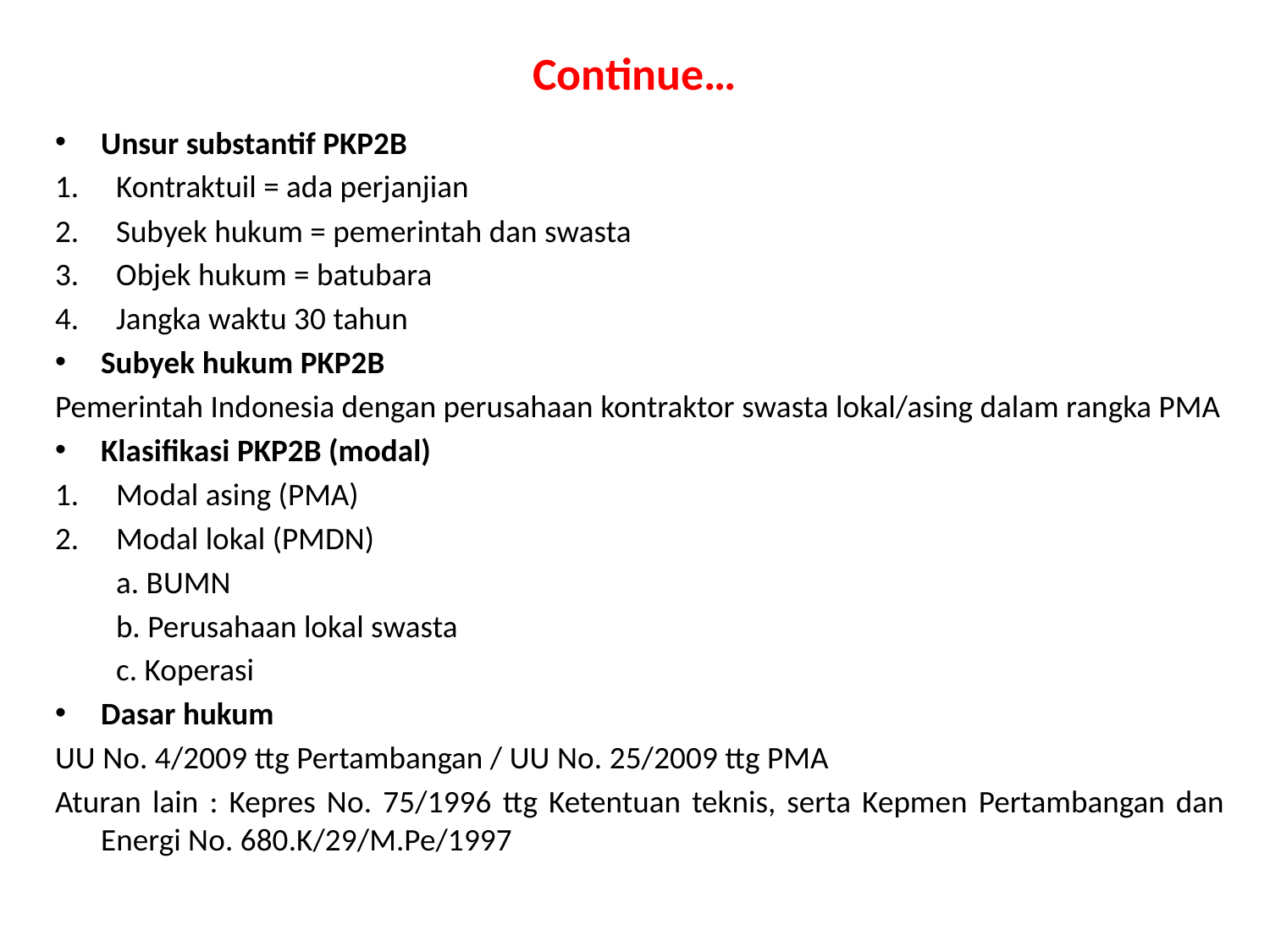

# Continue…
Unsur substantif PKP2B
Kontraktuil = ada perjanjian
Subyek hukum = pemerintah dan swasta
Objek hukum = batubara
Jangka waktu 30 tahun
Subyek hukum PKP2B
Pemerintah Indonesia dengan perusahaan kontraktor swasta lokal/asing dalam rangka PMA
Klasifikasi PKP2B (modal)
Modal asing (PMA)
Modal lokal (PMDN)
	a. BUMN
	b. Perusahaan lokal swasta
	c. Koperasi
Dasar hukum
UU No. 4/2009 ttg Pertambangan / UU No. 25/2009 ttg PMA
Aturan lain : Kepres No. 75/1996 ttg Ketentuan teknis, serta Kepmen Pertambangan dan Energi No. 680.K/29/M.Pe/1997